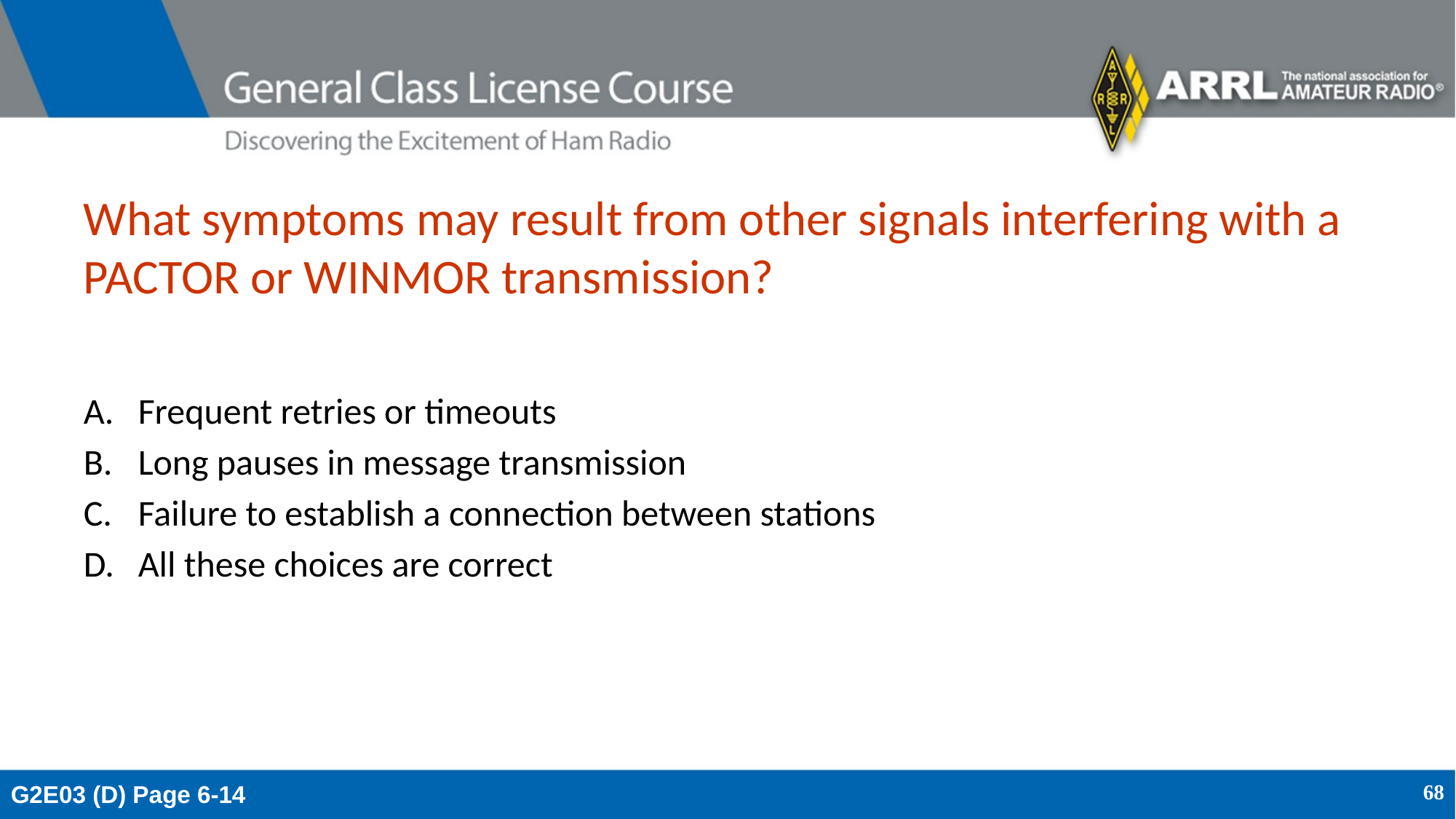

# What symptoms may result from other signals interfering with a PACTOR or WINMOR transmission?
Frequent retries or timeouts
Long pauses in message transmission
Failure to establish a connection between stations
All these choices are correct
G2E03 (D) Page 6-14
68